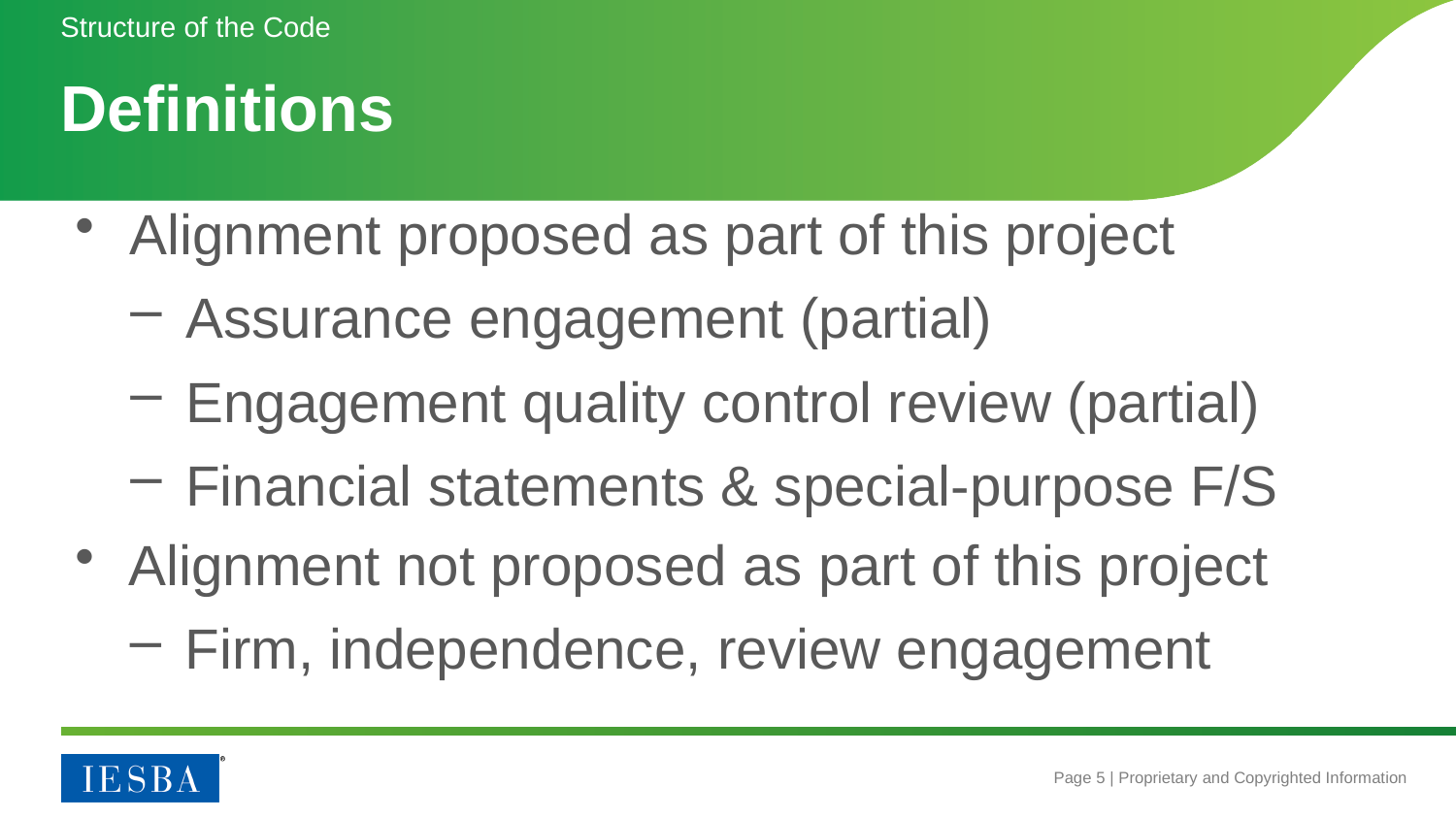

Structure of the Code
# Definitions
Alignment proposed as part of this project
Assurance engagement (partial)
Engagement quality control review (partial)
Financial statements & special-purpose F/S
Alignment not proposed as part of this project
Firm, independence, review engagement